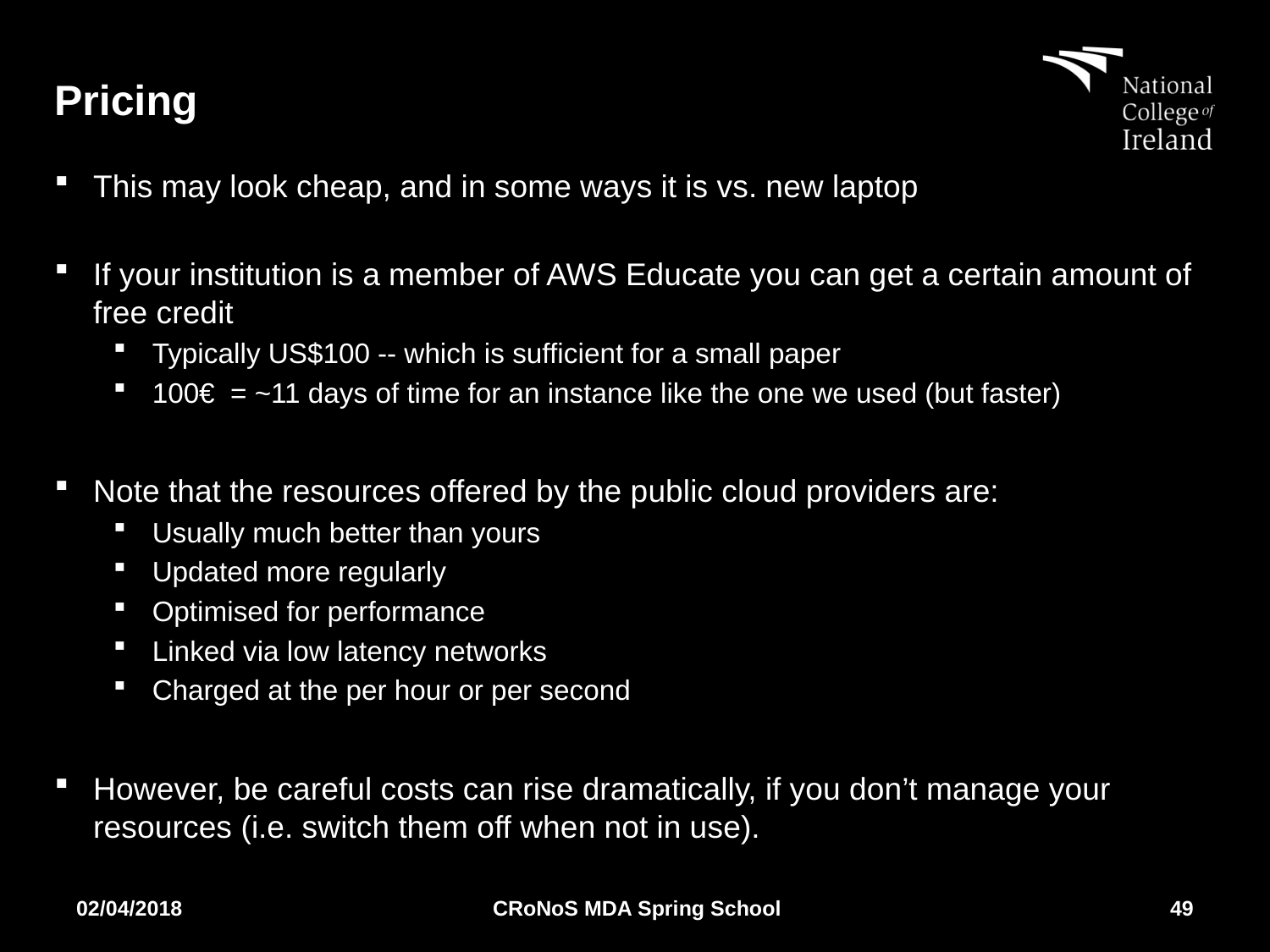

# Pricing
This may look cheap, and in some ways it is vs. new laptop

If your institution is a member of AWS Educate you can get a certain amount of free credit
Typically US$100 -- which is sufficient for a small paper
100€  = ~11 days of time for an instance like the one we used (but faster)

Note that the resources offered by the public cloud providers are:
Usually much better than yours
Updated more regularly
Optimised for performance
Linked via low latency networks
Charged at the per hour or per second

However, be careful costs can rise dramatically, if you don’t manage your resources (i.e. switch them off when not in use).

02/04/2018
CRoNoS MDA Spring School
49